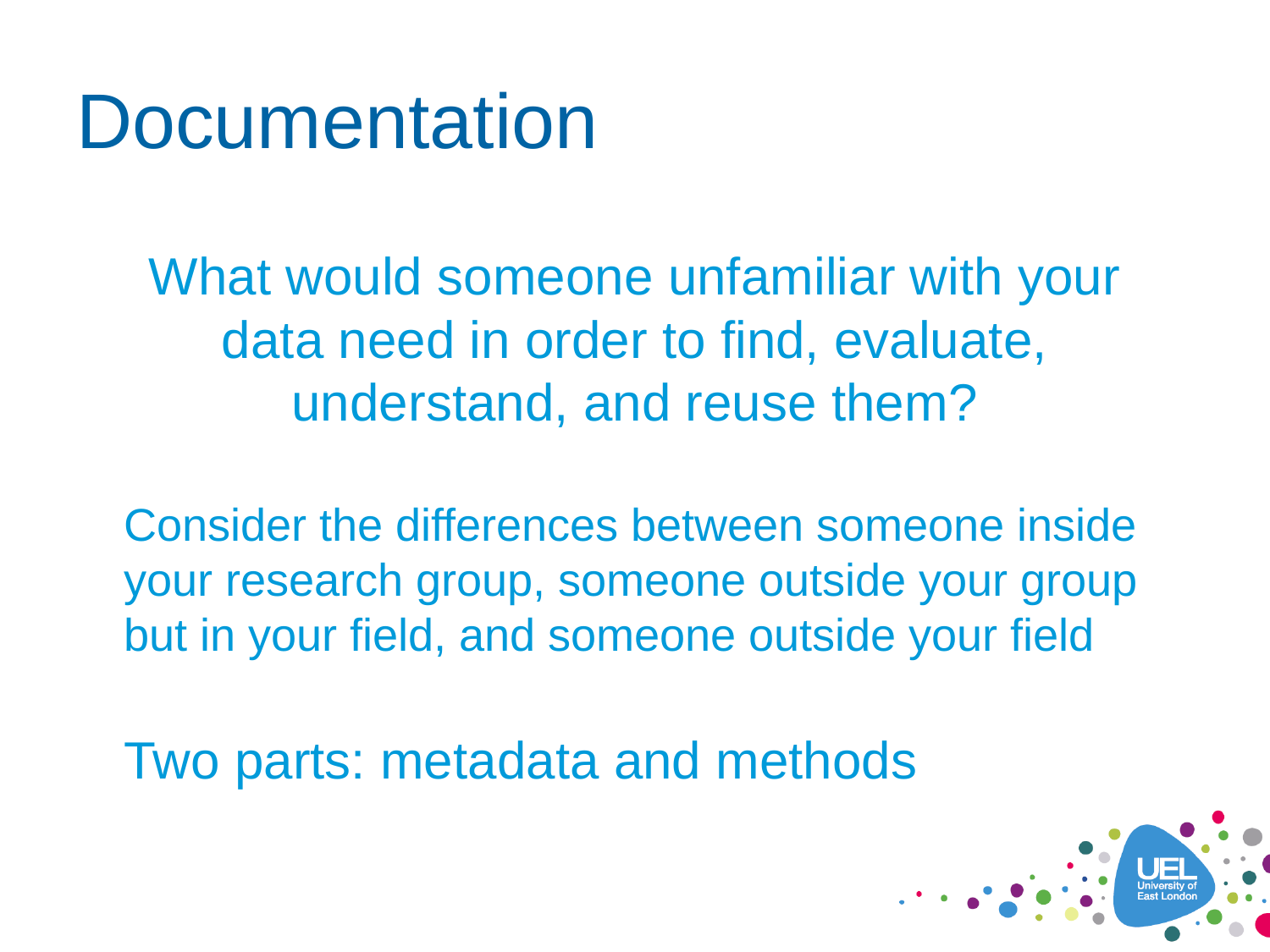

# Documentation
What would someone unfamiliar with your data need in order to find, evaluate, understand, and reuse them?

Consider the differences between someone inside your research group, someone outside your group but in your field, and someone outside your field

Two parts: metadata and methods